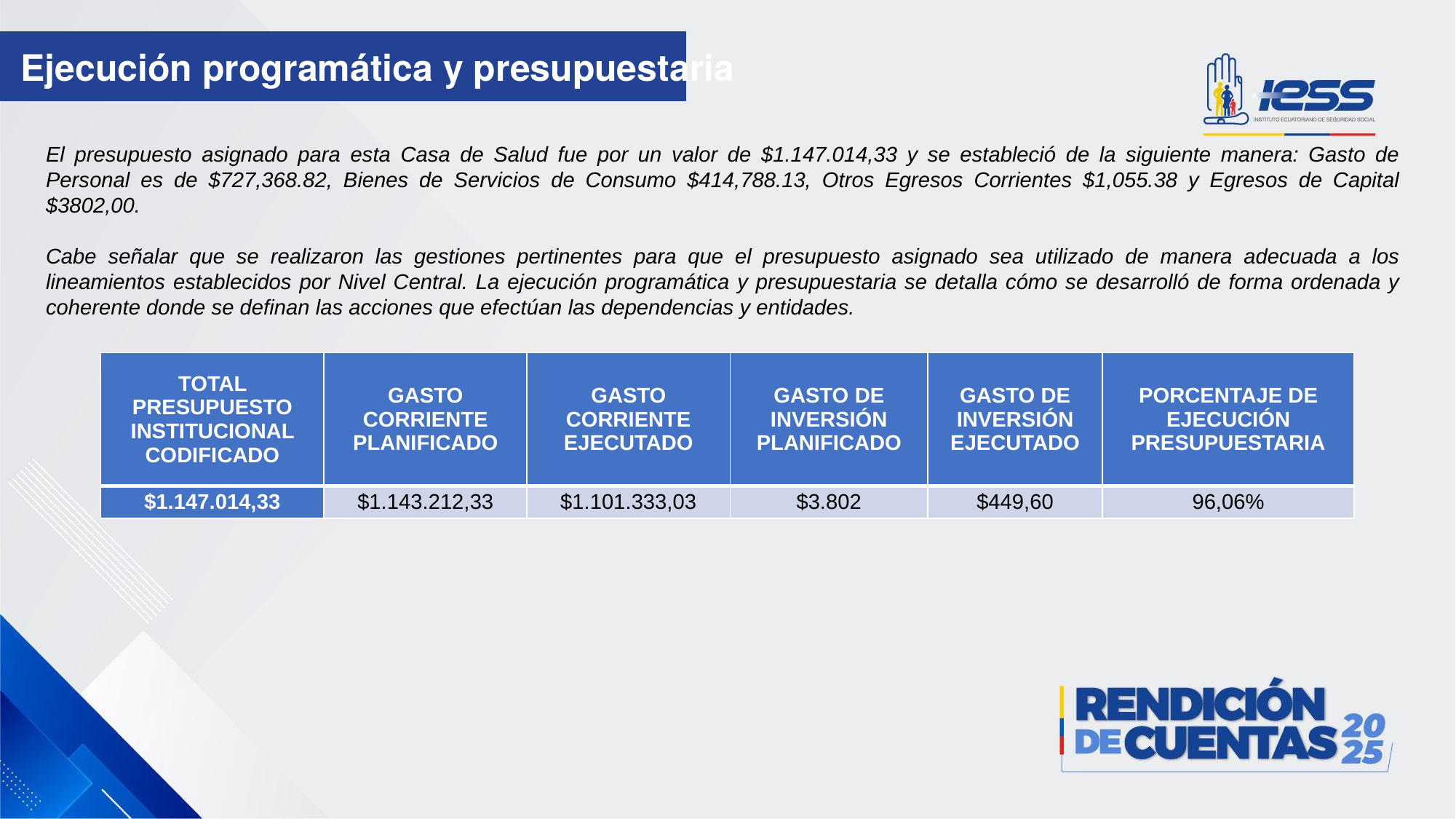

Lamina, contenido de la presentación
Títulos: Se debe usar la tipografía Helvética, estar en negrilla, de color blanco, y a un tamaño más grande del subtítulo.
Subtítulo o descripción del tema: Se debe usar la tipografía Helvética, el tamaño deberá ser menor al titulo, en color azul y con el espacio entre caracteres, “Estrecho”.
Nota: La franja lila, se mueve y es editable, para que se pueda ajustar a necesidad de los textos.

Ejecución programática y presupuestaria
El presupuesto asignado para esta Casa de Salud fue por un valor de $1.147.014,33 y se estableció de la siguiente manera: Gasto de Personal es de $727,368.82, Bienes de Servicios de Consumo $414,788.13, Otros Egresos Corrientes $1,055.38 y Egresos de Capital $3802,00.

Cabe señalar que se realizaron las gestiones pertinentes para que el presupuesto asignado sea utilizado de manera adecuada a los lineamientos establecidos por Nivel Central. La ejecución programática y presupuestaria se detalla cómo se desarrolló de forma ordenada y coherente donde se definan las acciones que efectúan las dependencias y entidades.
| TOTAL PRESUPUESTO INSTITUCIONAL CODIFICADO | GASTO CORRIENTE PLANIFICADO | GASTO CORRIENTE EJECUTADO | GASTO DE INVERSIÓN PLANIFICADO | GASTO DE INVERSIÓN EJECUTADO | PORCENTAJE DE EJECUCIÓN PRESUPUESTARIA |
| --- | --- | --- | --- | --- | --- |
| $1.147.014,33 | $1.143.212,33 | $1.101.333,03 | $3.802 | $449,60 | 96,06% |